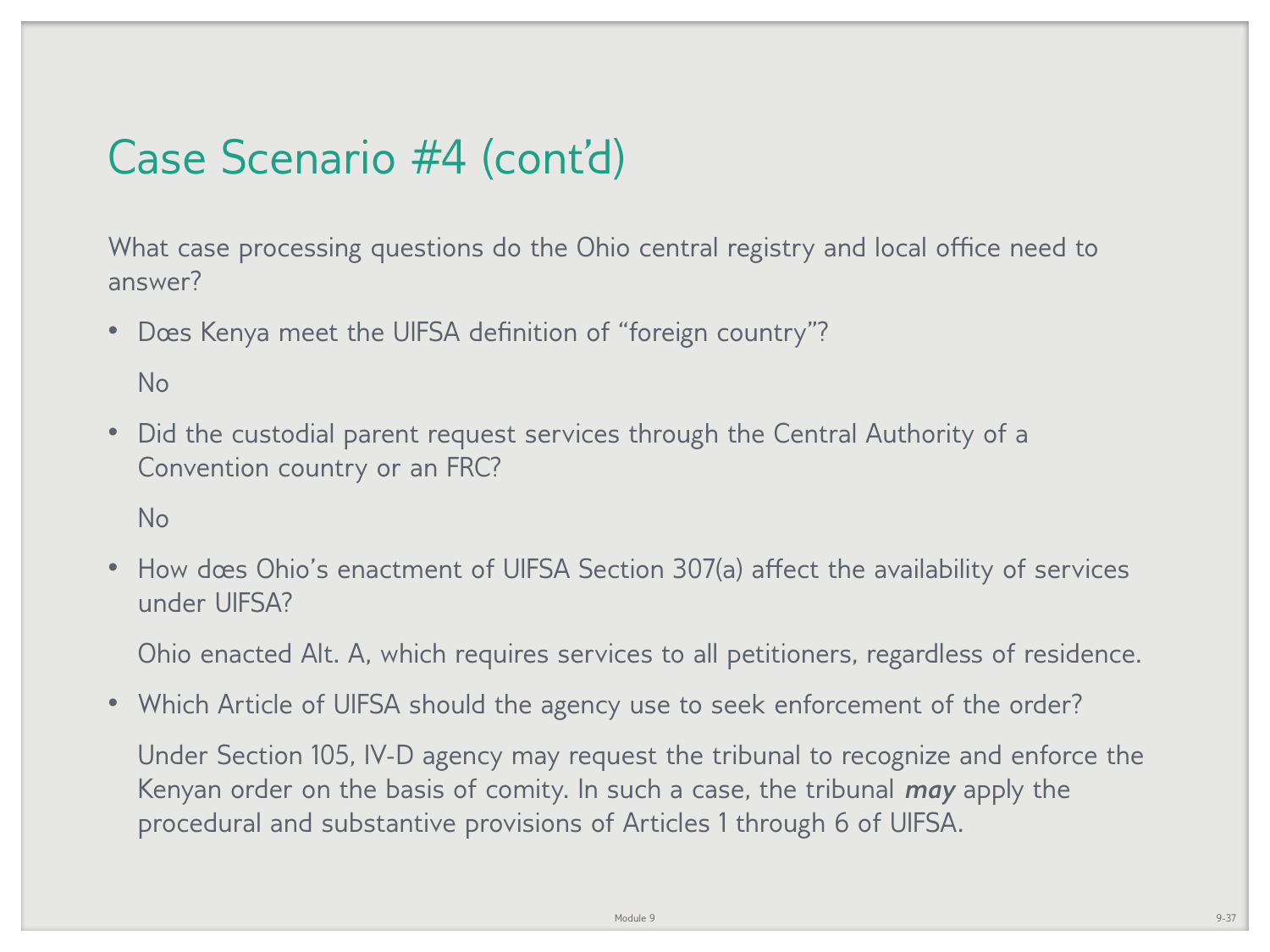

# Case Scenario #4 (cont’d)
What case processing questions do the Ohio central registry and local office need to answer?
Does Kenya meet the UIFSA definition of “foreign country”?
	No
Did the custodial parent request services through the Central Authority of a Convention country or an FRC?
	No
How does Ohio’s enactment of UIFSA Section 307(a) affect the availability of services under UIFSA?
Ohio enacted Alt. A, which requires services to all petitioners, regardless of residence.
Which Article of UIFSA should the agency use to seek enforcement of the order?
Under Section 105, IV-D agency may request the tribunal to recognize and enforce the Kenyan order on the basis of comity. In such a case, the tribunal may apply the procedural and substantive provisions of Articles 1 through 6 of UIFSA.

Module 9
9-37